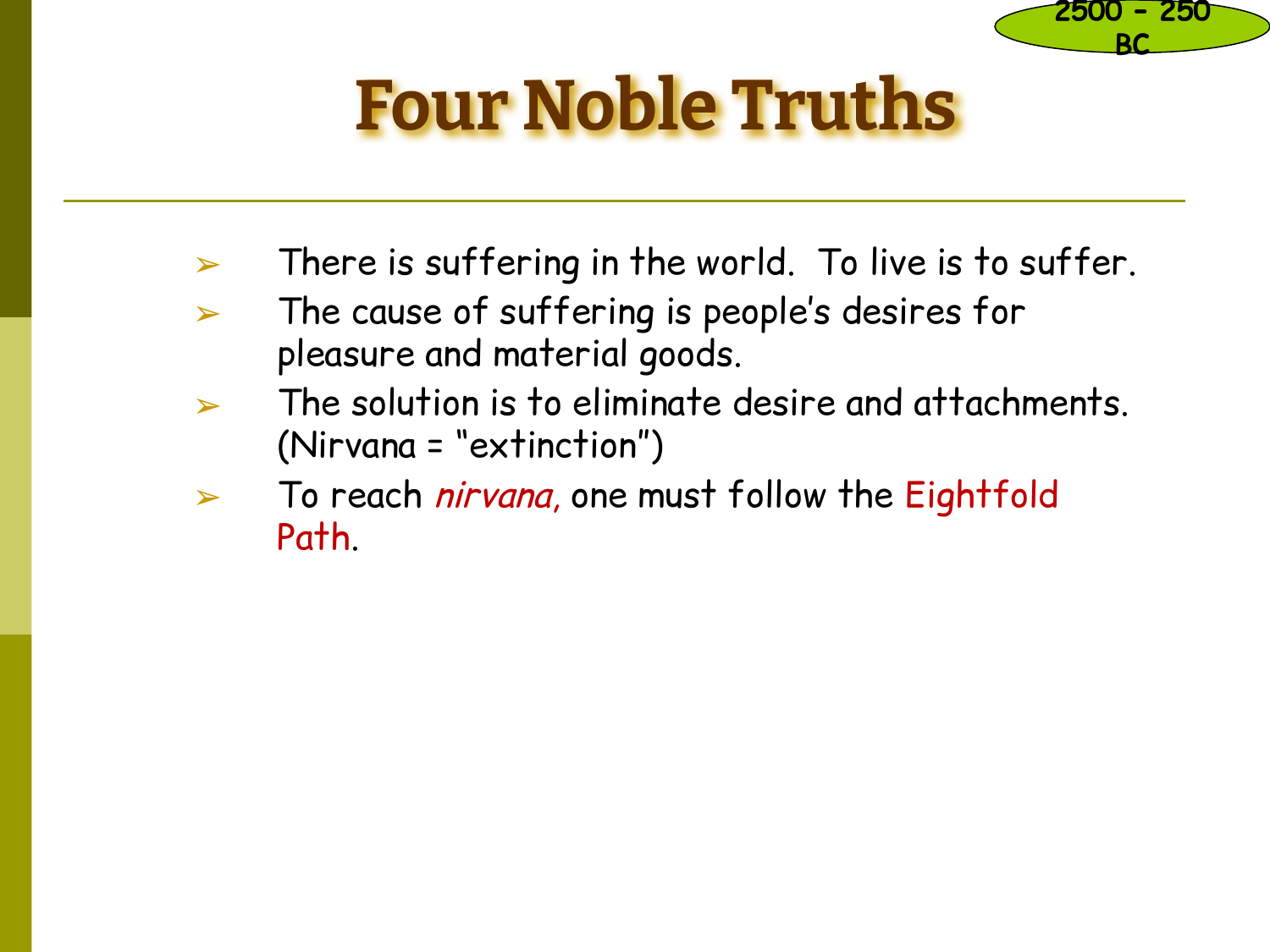

2500 – 250 BC
Four Noble Truths
There is suffering in the world.  To live is to suffer.
The cause of suffering is people’s desires for pleasure and material goods.
The solution is to eliminate desire and attachments.
(Nirvana = “extinction”)
To reach nirvana, one must follow the Eightfold Path.